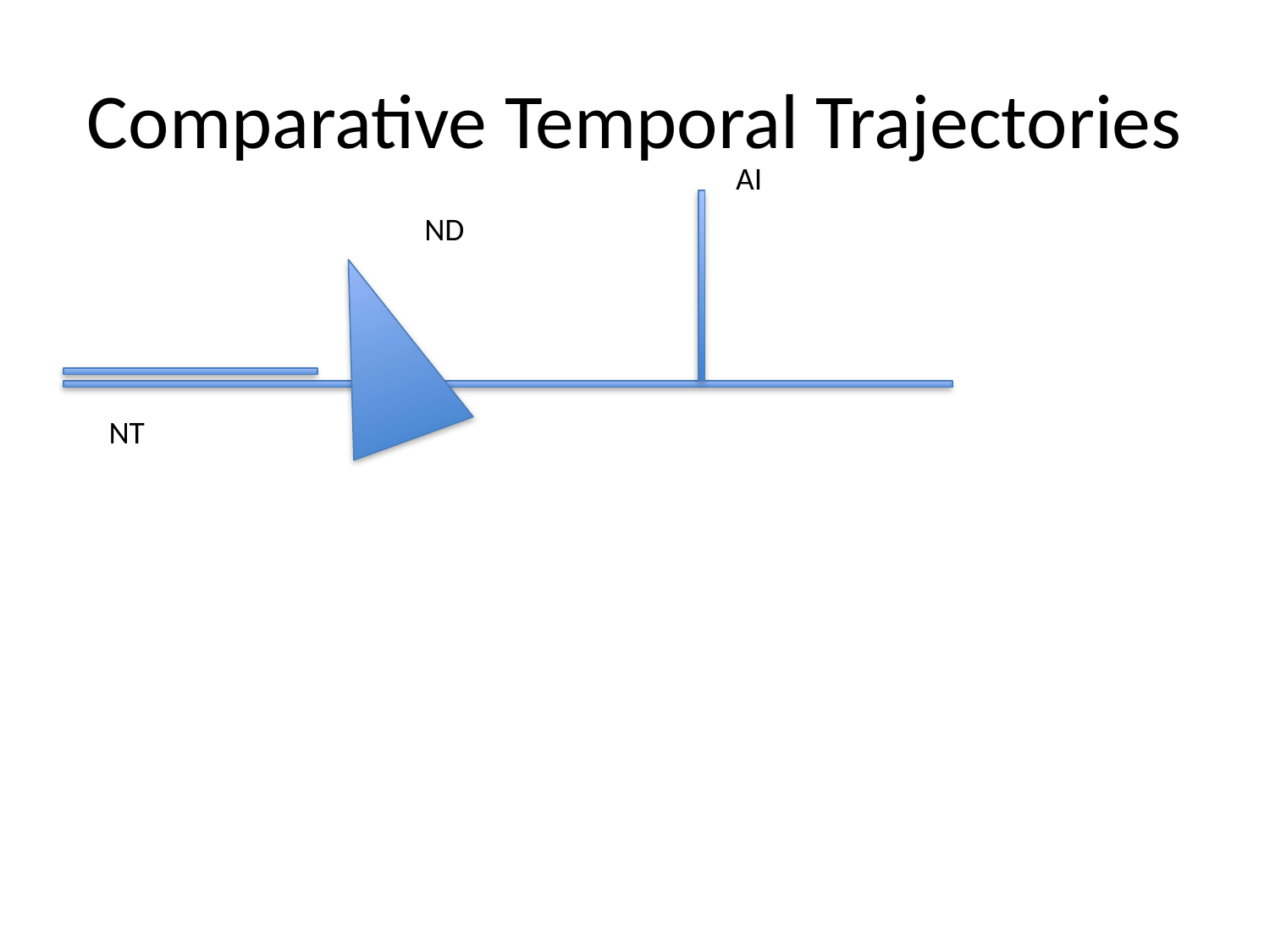

# Comparative Temporal Trajectories
AI

ND

NT